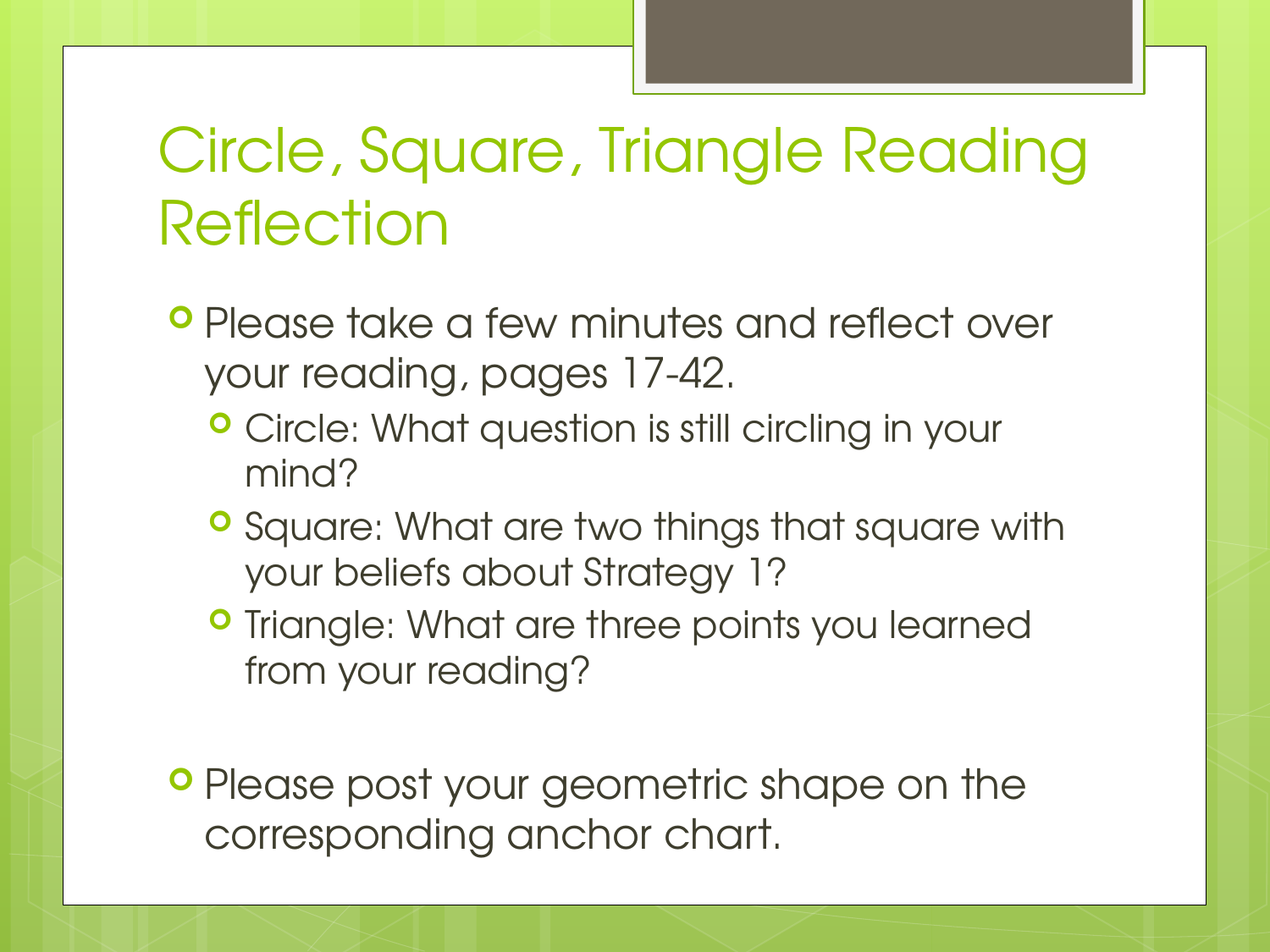

# Circle, Square, Triangle Reading Reflection
Please take a few minutes and reflect over your reading, pages 17-42.
Circle: What question is still circling in your mind?
Square: What are two things that square with your beliefs about Strategy 1?
Triangle: What are three points you learned from your reading?

Please post your geometric shape on the corresponding anchor chart.